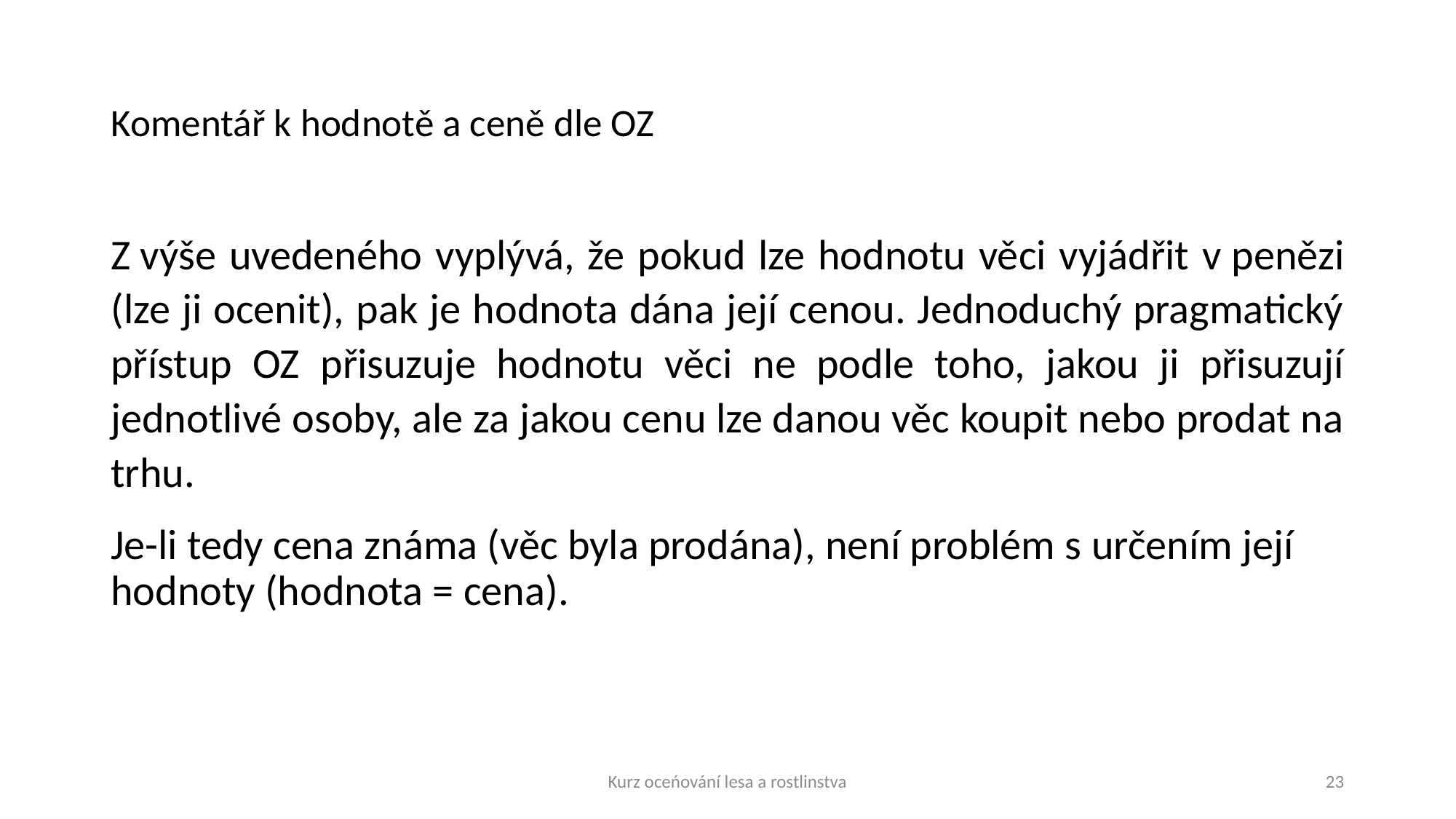

# Komentář k hodnotě a ceně dle OZ
Z výše uvedeného vyplývá, že pokud lze hodnotu věci vyjádřit v penězi (lze ji ocenit), pak je hodnota dána její cenou. Jednoduchý pragmatický přístup OZ přisuzuje hodnotu věci ne podle toho, jakou ji přisuzují jednotlivé osoby, ale za jakou cenu lze danou věc koupit nebo prodat na trhu.
Je-li tedy cena známa (věc byla prodána), není problém s určením její hodnoty (hodnota = cena).
Kurz oceńování lesa a rostlinstva
23